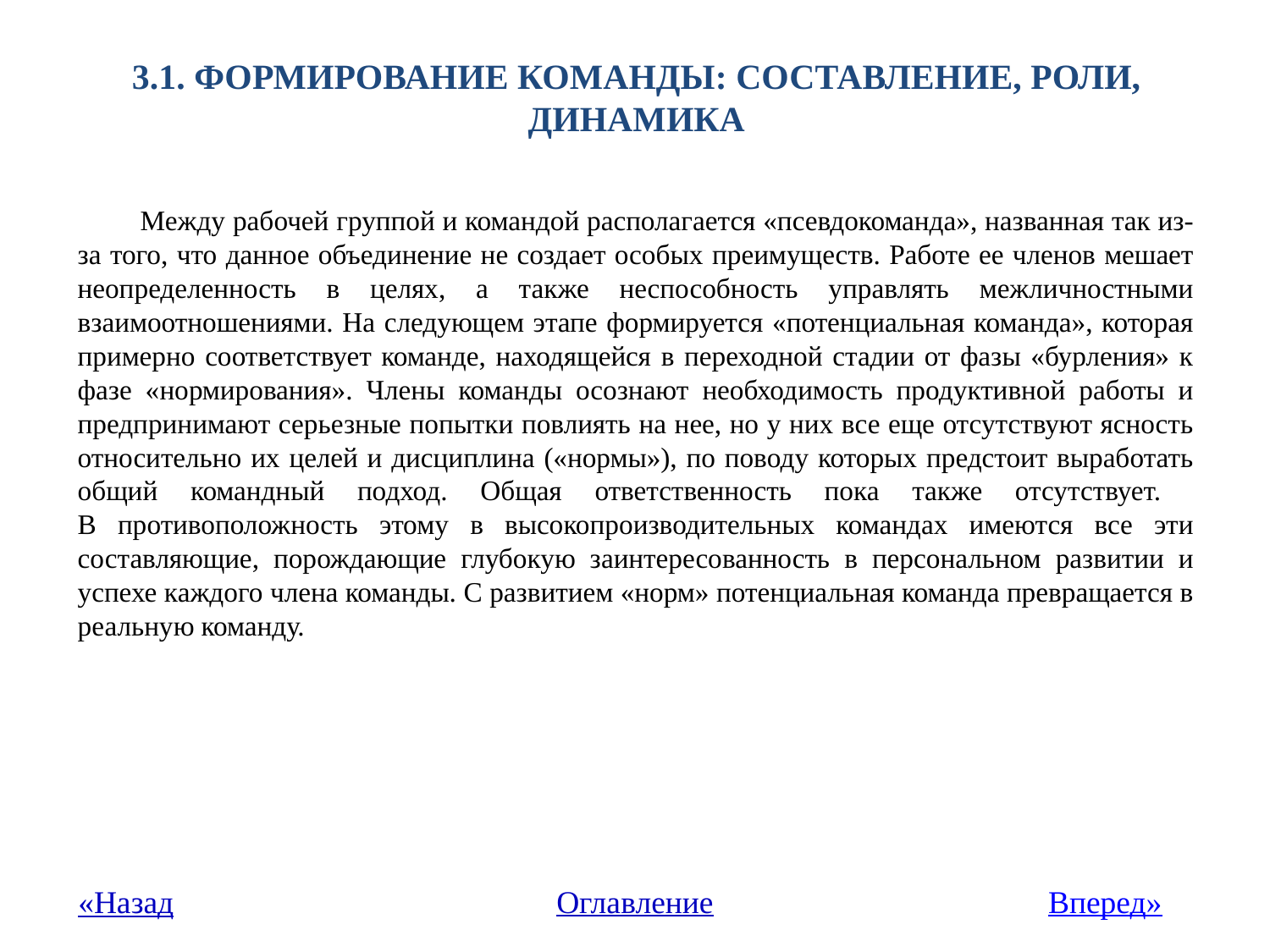

# 3.1. Формирование команды: составление, роли, динамика
Между рабочей группой и командой располагается «псевдокоманда», названная так из-за того, что данное объединение не создает особых преимуществ. Работе ее членов мешает неопределенность в целях, а также неспособность управлять межличностными взаимоотношениями. На следующем этапе формируется «потенциальная команда», которая примерно соответствует команде, находящейся в переходной стадии от фазы «бурления» к фазе «нормирования». Члены команды осознают необходимость продуктивной работы и предпринимают серьезные попытки повлиять на нее, но у них все еще отсутствуют ясность относительно их целей и дисциплина («нормы»), по поводу которых предстоит выработать общий командный подход. Общая ответственность пока также отсутствует.
В противоположность этому в высокопроизводительных командах имеются все эти составляющие, порождающие глубокую заинтересованность в персональном развитии и успехе каждого члена команды. С развитием «норм» потенциальная команда превращается в реальную команду.
Оглавление
Вперед»
«Назад